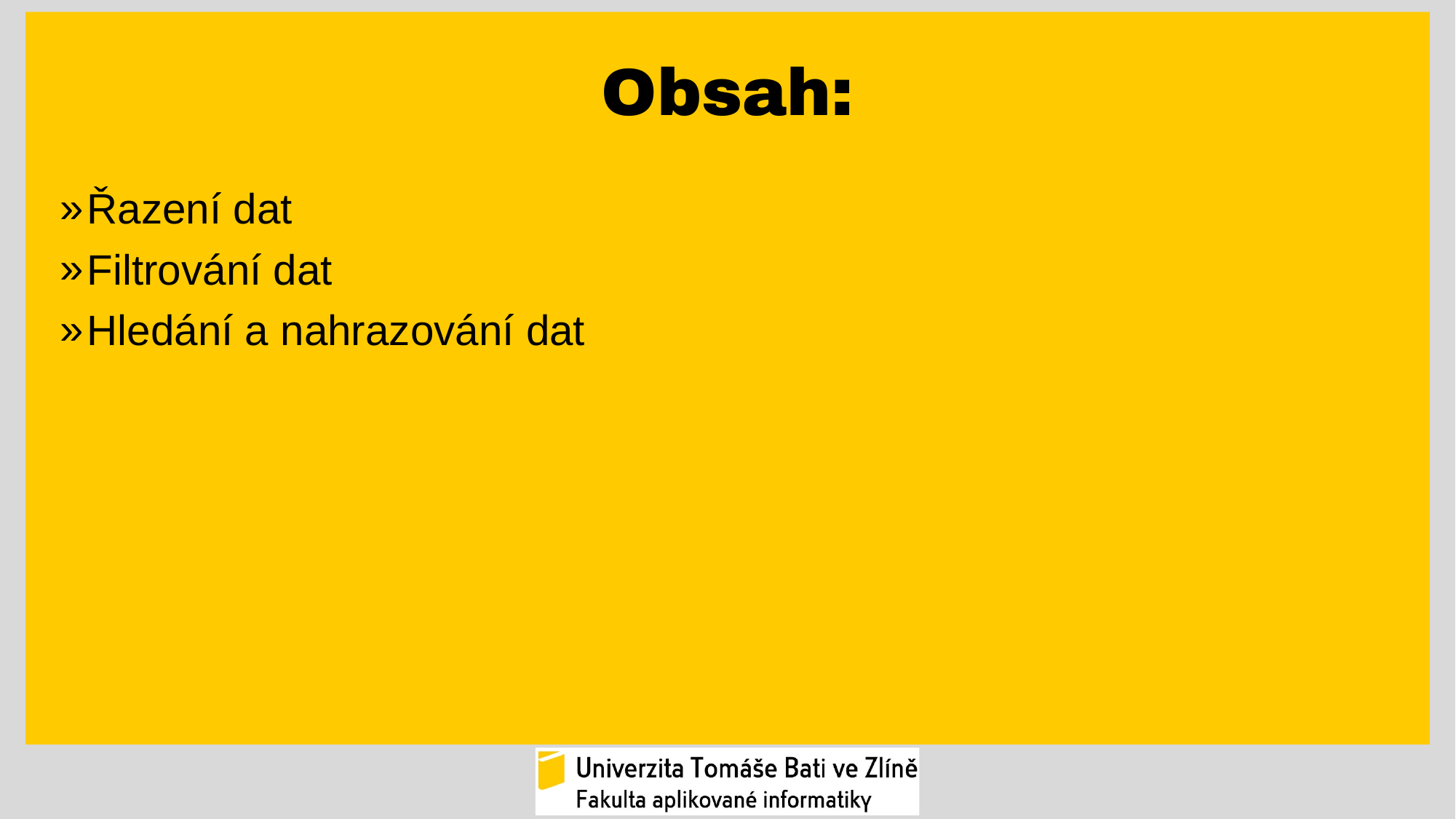

# Obsah:
Řazení dat
Filtrování dat
Hledání a nahrazování dat